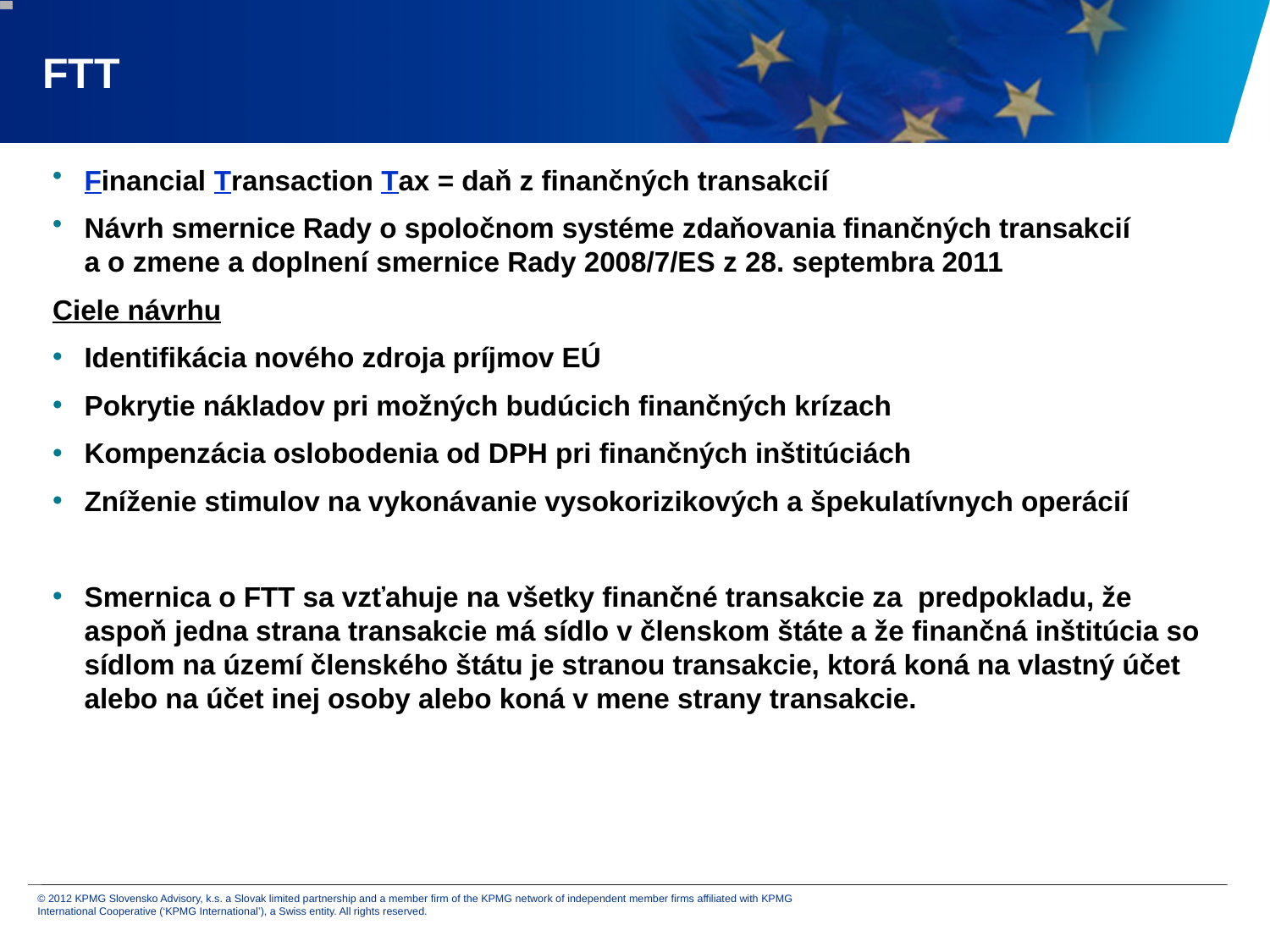

# FTT
Financial Transaction Tax = daň z finančných transakcií
Návrh smernice Rady o spoločnom systéme zdaňovania finančných transakcií a o zmene a doplnení smernice Rady 2008/7/ES z 28. septembra 2011
Ciele návrhu
Identifikácia nového zdroja príjmov EÚ
Pokrytie nákladov pri možných budúcich finančných krízach
Kompenzácia oslobodenia od DPH pri finančných inštitúciách
Zníženie stimulov na vykonávanie vysokorizikových a špekulatívnych operácií

Smernica o FTT sa vzťahuje na všetky finančné transakcie za  predpokladu, že aspoň jedna strana transakcie má sídlo v členskom štáte a že finančná inštitúcia so sídlom na území členského štátu je stranou transakcie, ktorá koná na vlastný účet alebo na účet inej osoby alebo koná v mene strany transakcie.

© 2012 KPMG Slovensko Advisory, k.s. a Slovak limited partnership and a member firm of the KPMG network of independent member firms affiliated with KPMG International Cooperative (‘KPMG International’), a Swiss entity. All rights reserved.